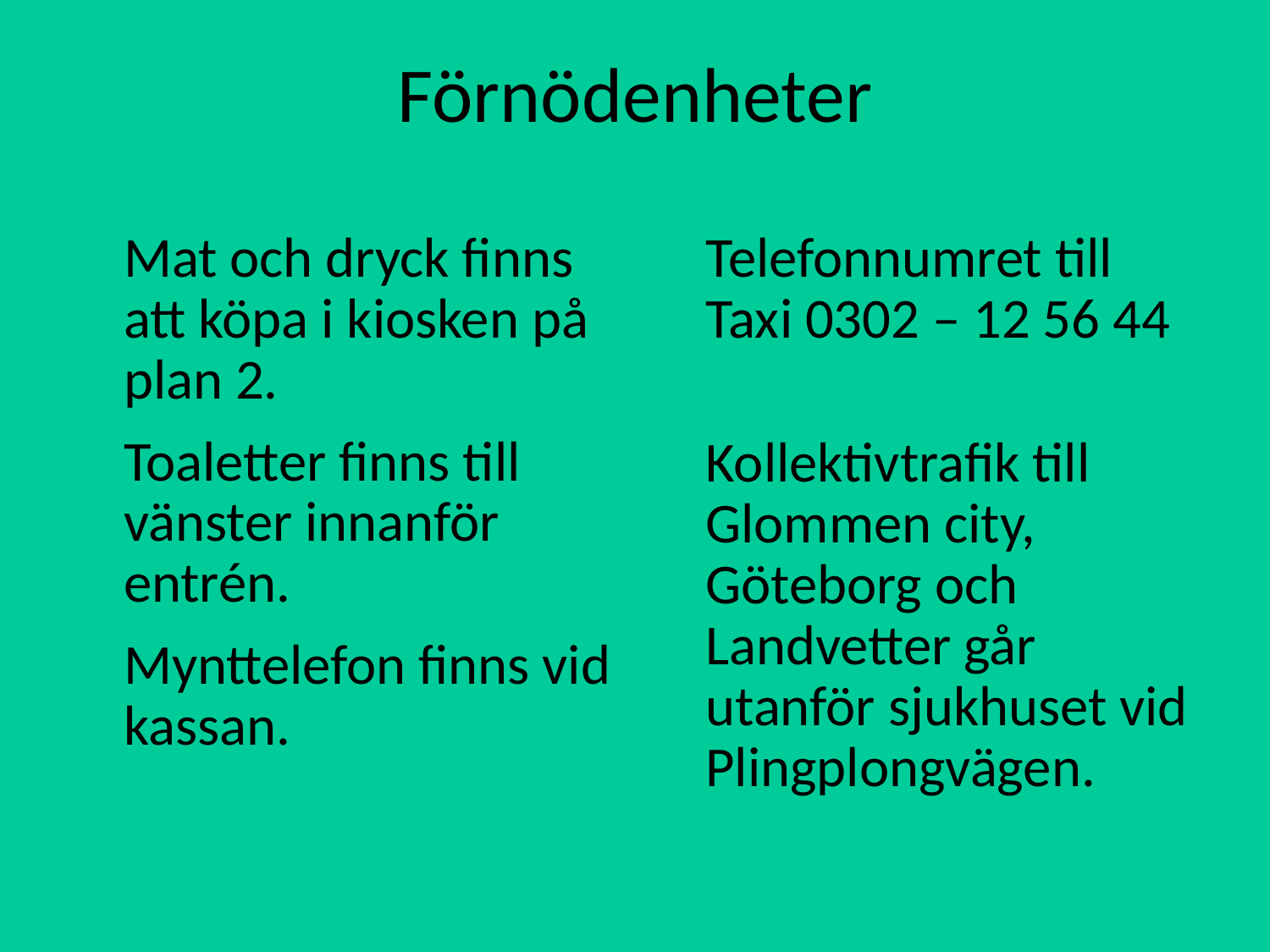

Förnödenheter
Mat och dryck finns att köpa i kiosken på plan 2.
Toaletter finns till vänster innanför entrén.
Mynttelefon finns vid kassan.
Telefonnumret till Taxi 0302 – 12 56 44

Kollektivtrafik till Glommen city, Göteborg och Landvetter går utanför sjukhuset vid Plingplongvägen.